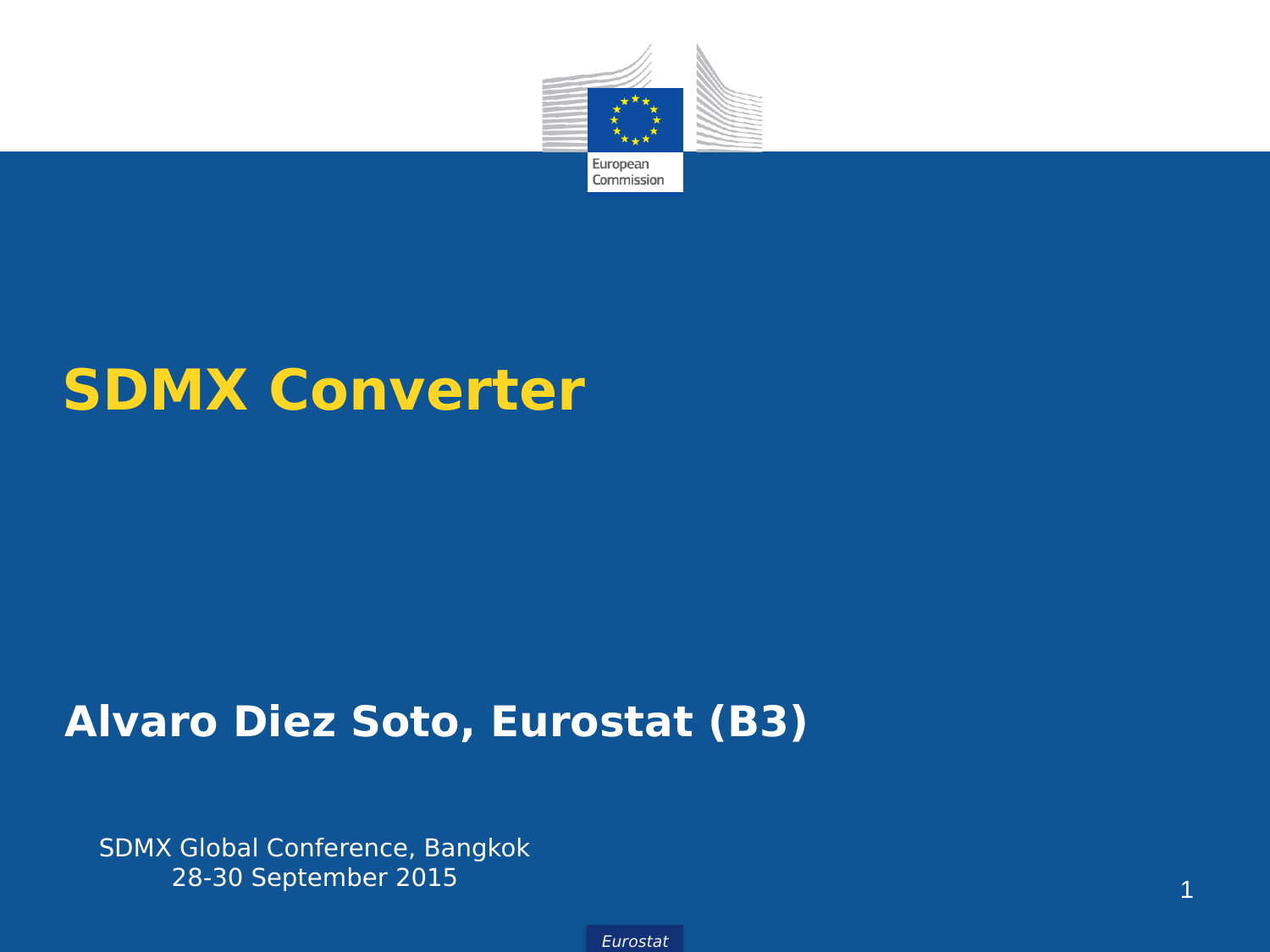

# SDMX Converter

Alvaro Diez Soto, Eurostat (B3)
SDMX Global Conference, Bangkok 28-30 September 2015
1